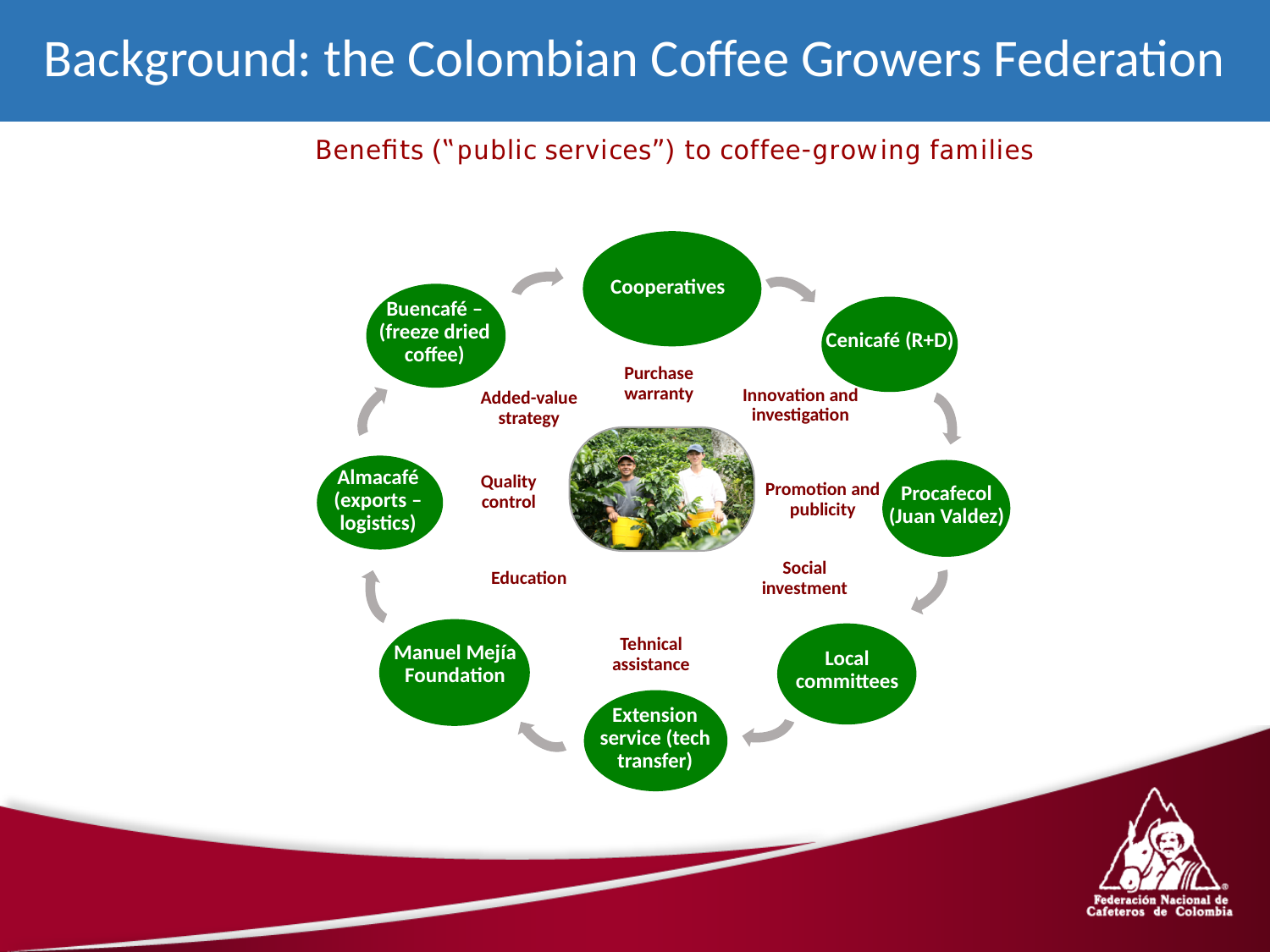

Background: the Colombian Coffee Growers Federation
Benefits (“public services”) to coffee-growing families

Cooperatives

Buencafé – (freeze dried coffee)
Cenicafé (R+D)
Purchase warranty

Innovation and investigation
Added-value strategy

Quality control
Promotion and publicity
Almacafé (exports – logistics)
Procafecol (Juan Valdez)

Education
Social investment

Tehnical assistance
Manuel Mejía Foundation
Local committees

Extension service (tech transfer)